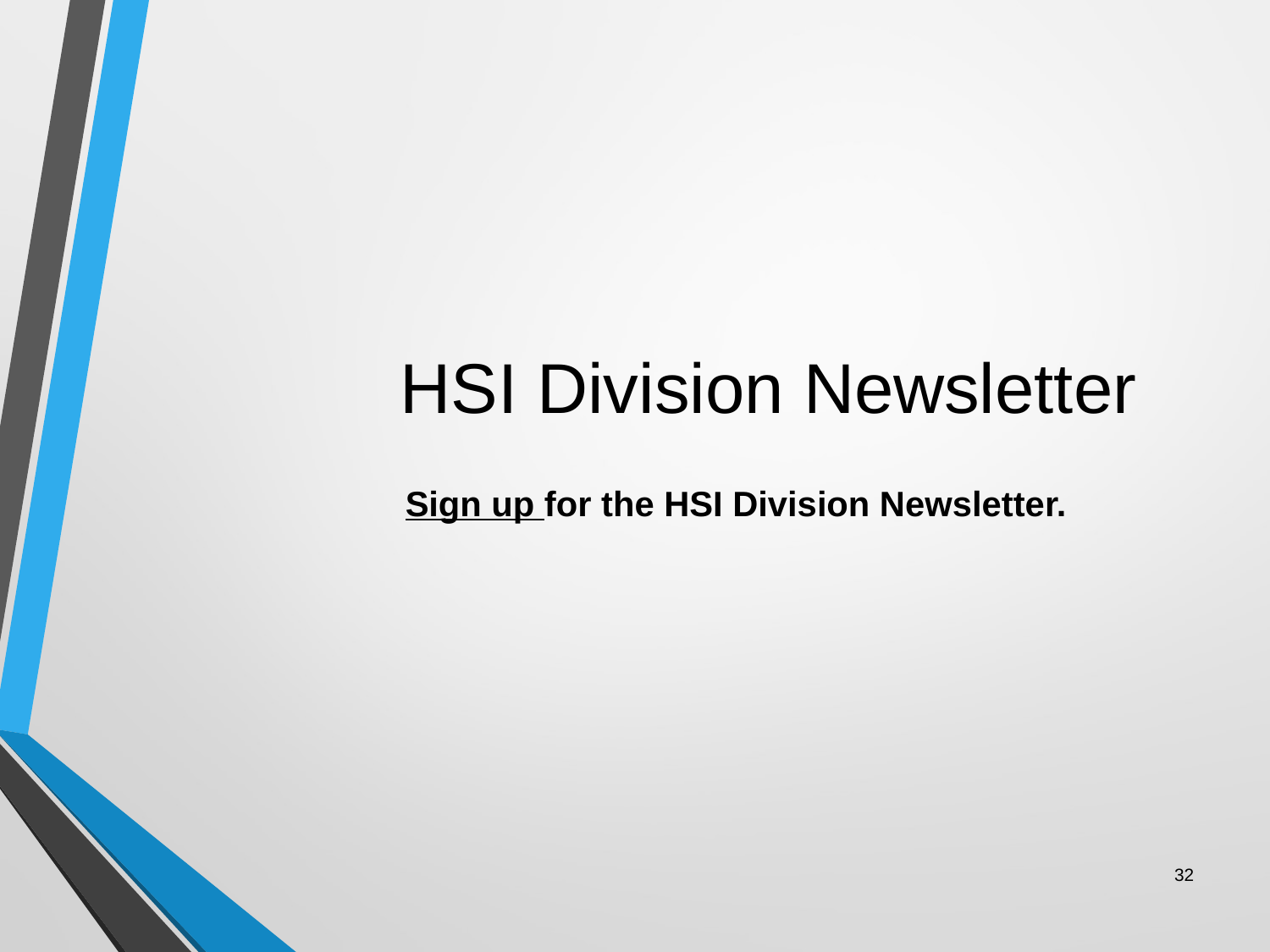

# HSI Division Newsletter
Sign up for the HSI Division Newsletter.

32